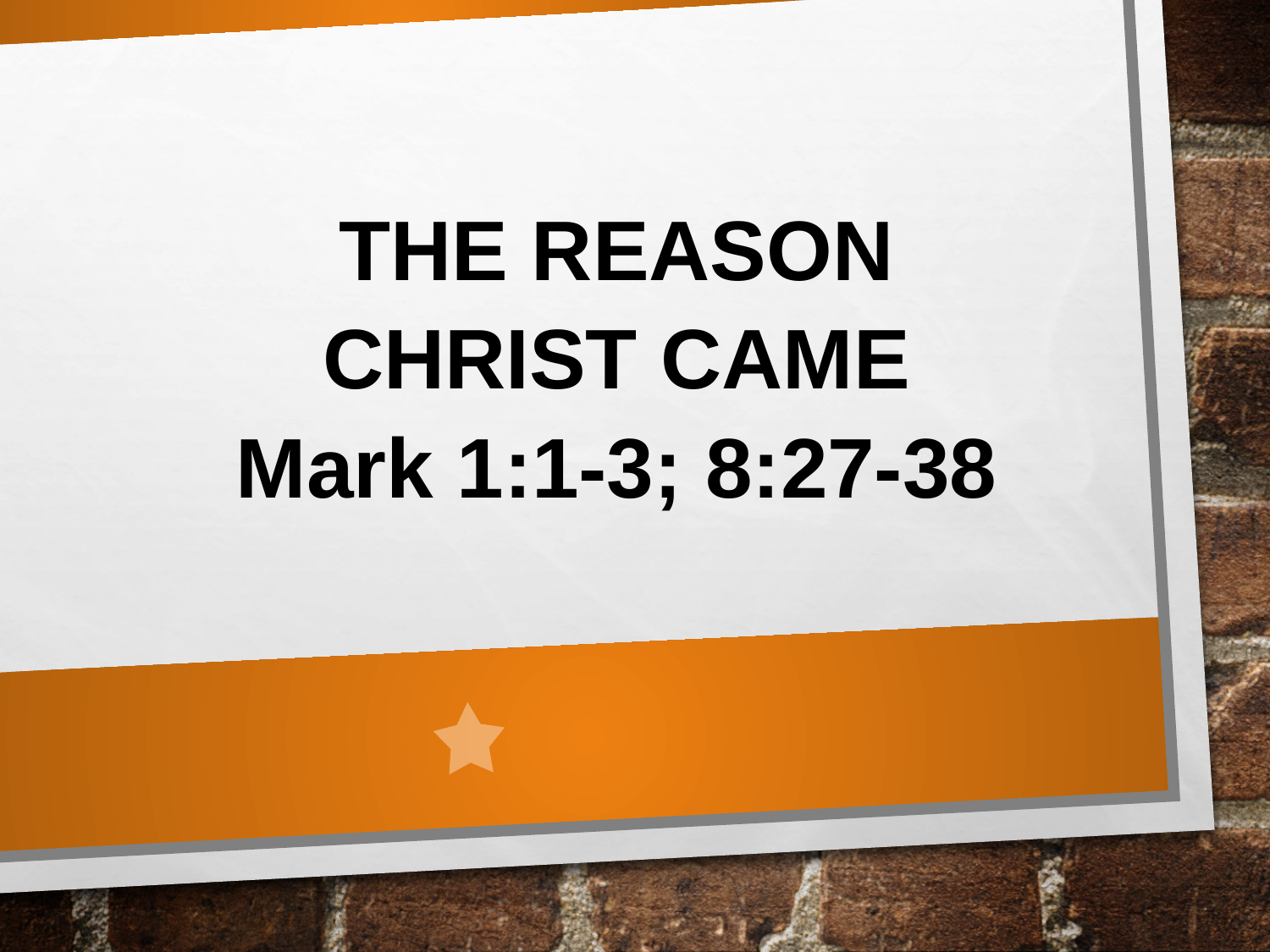

THE REASON CHRIST CAME
Mark 1:1-3; 8:27-38